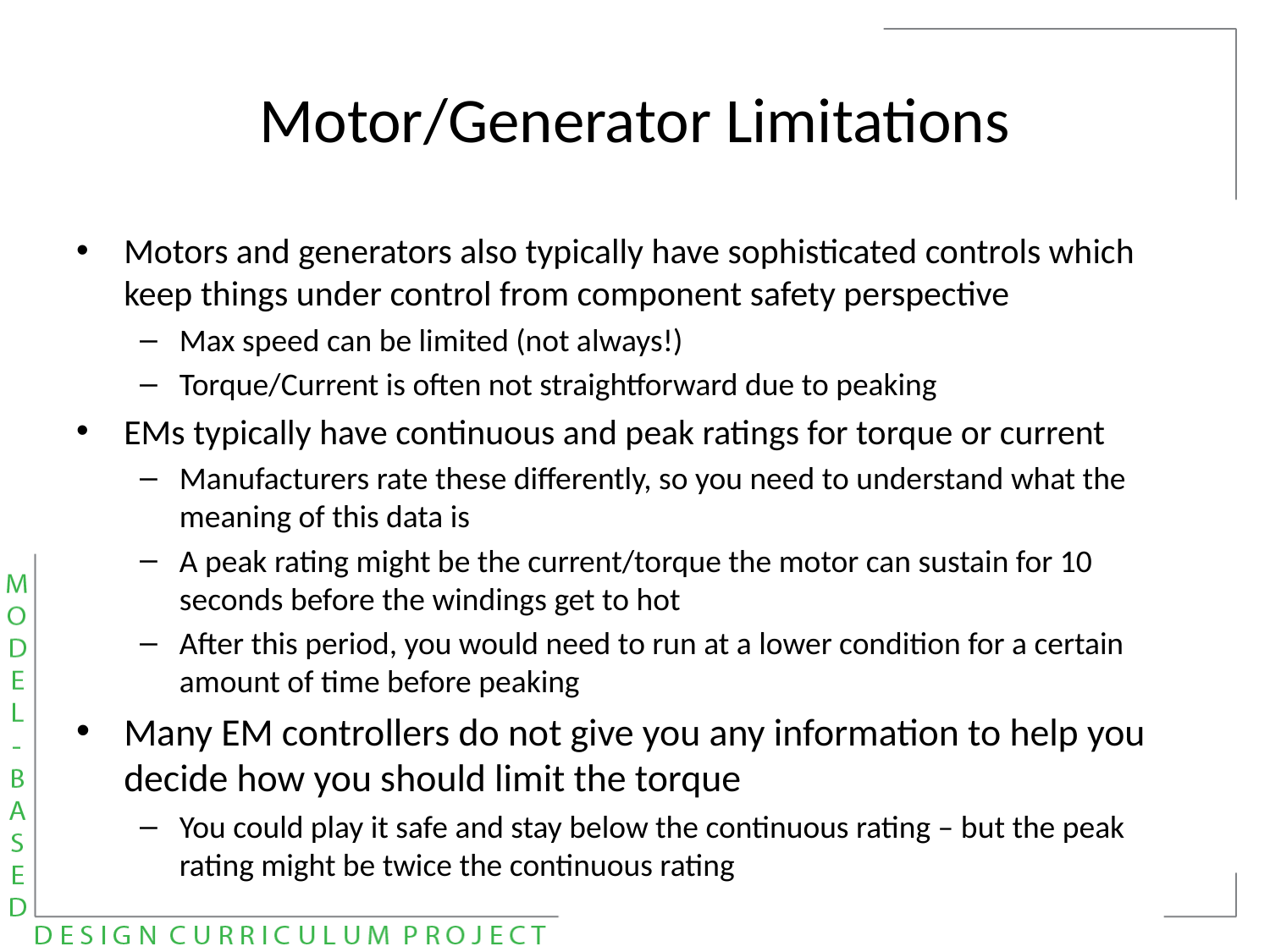

# Motor/Generator Limitations
Motors and generators also typically have sophisticated controls which keep things under control from component safety perspective
Max speed can be limited (not always!)
Torque/Current is often not straightforward due to peaking
EMs typically have continuous and peak ratings for torque or current
Manufacturers rate these differently, so you need to understand what the meaning of this data is
A peak rating might be the current/torque the motor can sustain for 10 seconds before the windings get to hot
After this period, you would need to run at a lower condition for a certain amount of time before peaking
Many EM controllers do not give you any information to help you decide how you should limit the torque
You could play it safe and stay below the continuous rating – but the peak rating might be twice the continuous rating